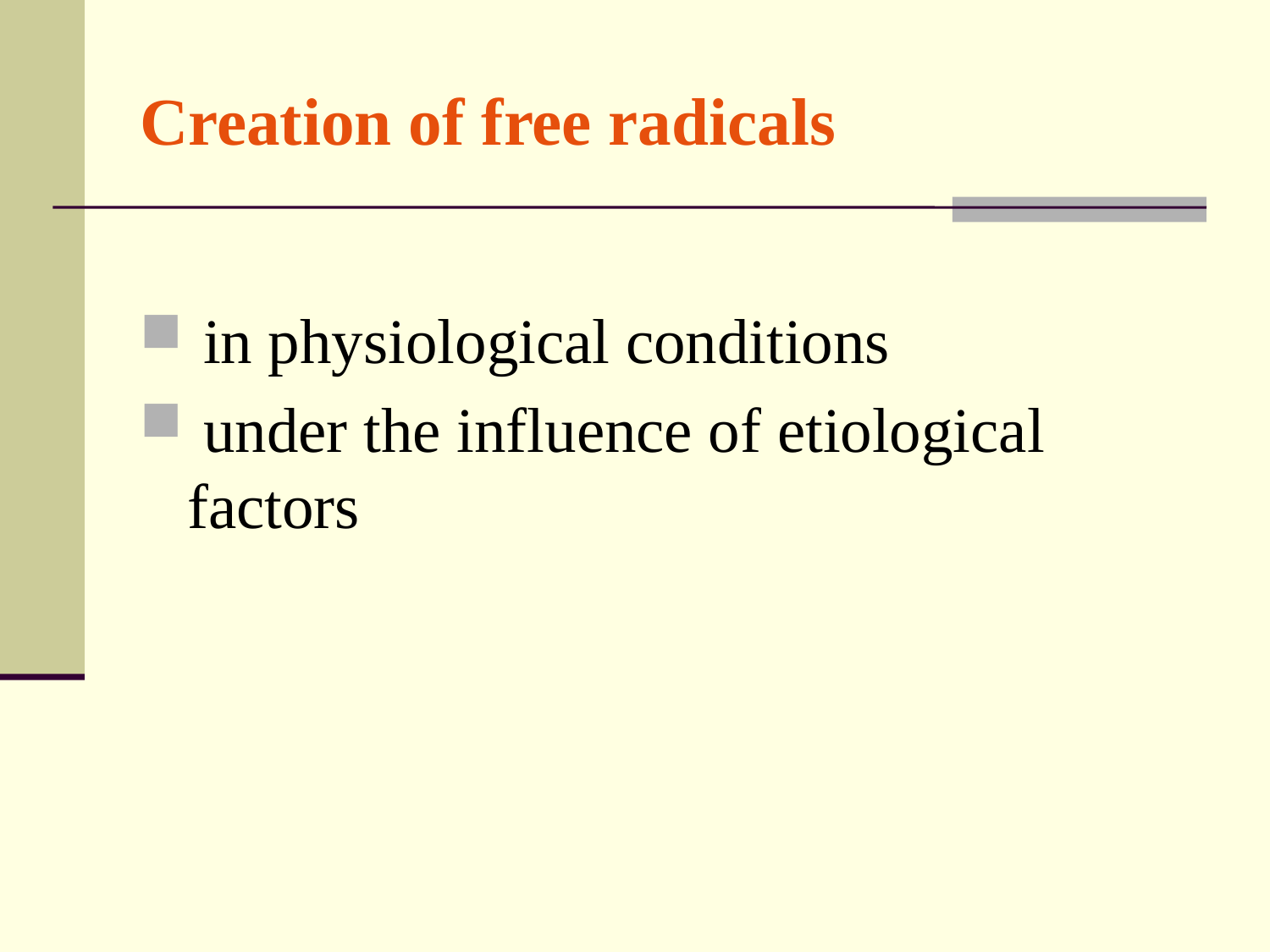

# Creation of free radicals

 in physiological conditions
 under the influence of etiological factors